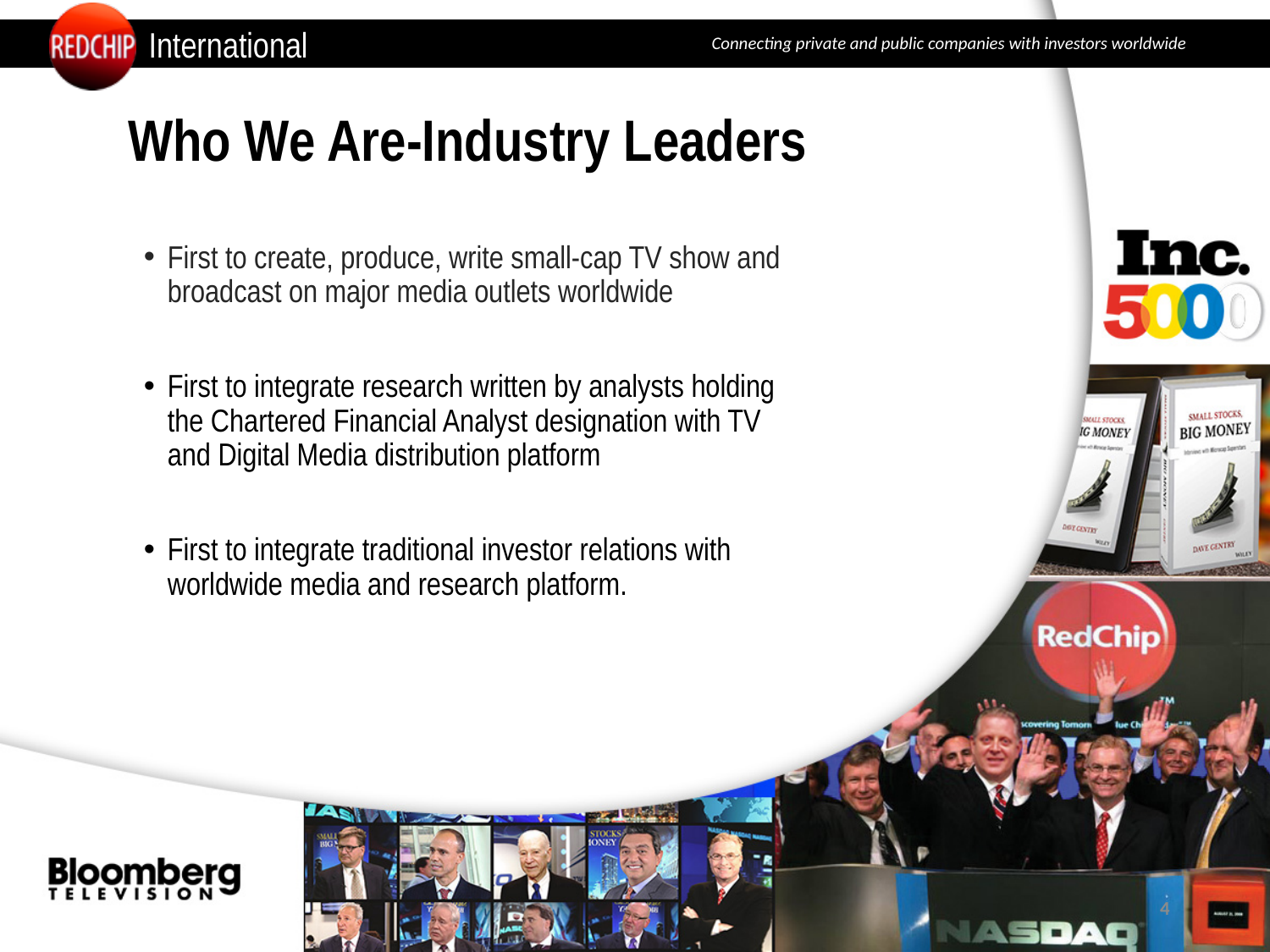

# Who We Are-Industry Leaders
First to create, produce, write small-cap TV show and broadcast on major media outlets worldwide

First to integrate research written by analysts holding the Chartered Financial Analyst designation with TV and Digital Media distribution platform

First to integrate traditional investor relations with worldwide media and research platform.

4